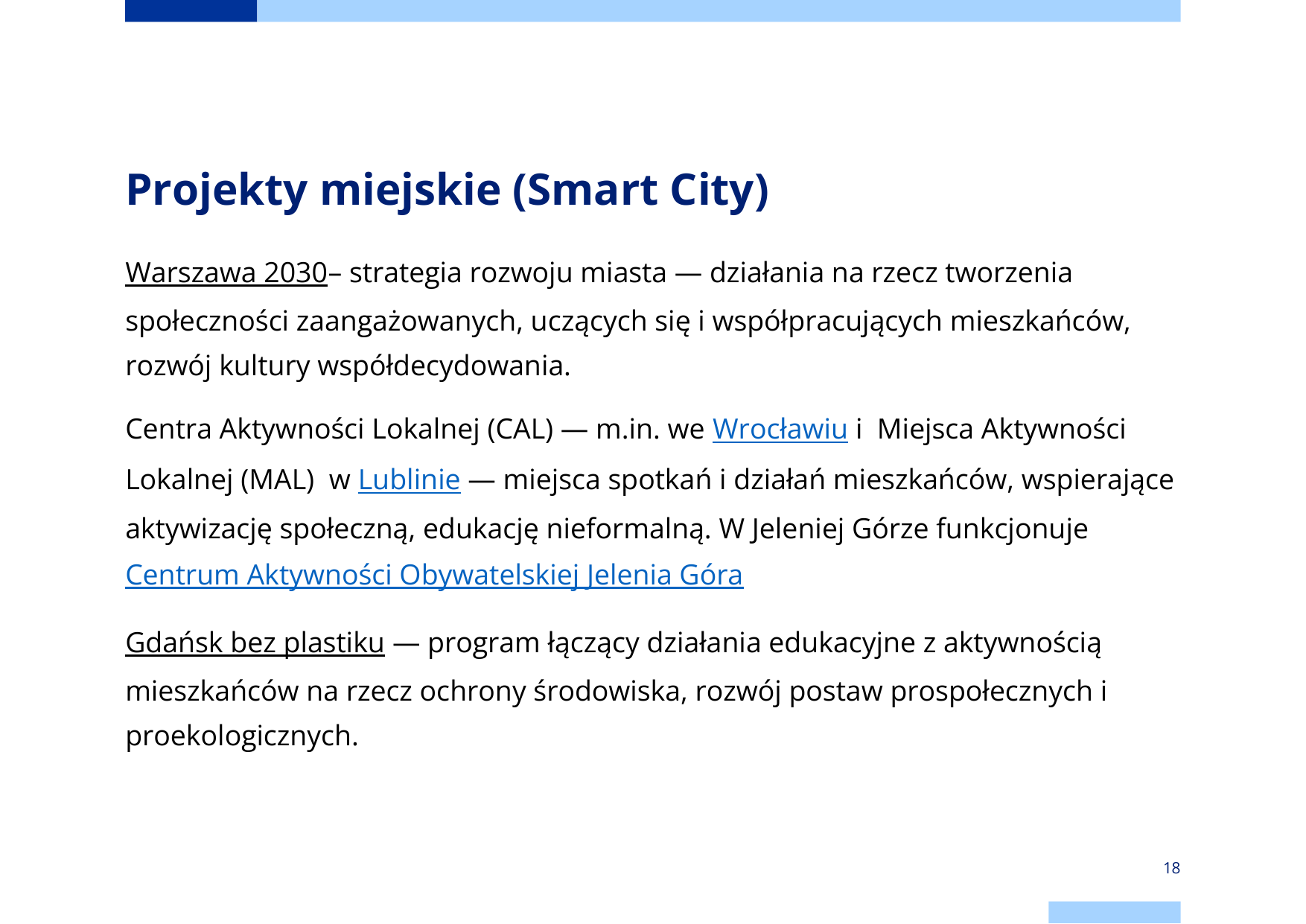

# Projekty miejskie (Smart City)
Warszawa 2030– strategia rozwoju miasta — działania na rzecz tworzenia społeczności zaangażowanych, uczących się i współpracujących mieszkańców, rozwój kultury współdecydowania.
Centra Aktywności Lokalnej (CAL) — m.in. we Wrocławiu i  Miejsca Aktywności Lokalnej (MAL)  w Lublinie — miejsca spotkań i działań mieszkańców, wspierające aktywizację społeczną, edukację nieformalną. W Jeleniej Górze funkcjonuje Centrum Aktywności Obywatelskiej Jelenia Góra
Gdańsk bez plastiku — program łączący działania edukacyjne z aktywnością mieszkańców na rzecz ochrony środowiska, rozwój postaw prospołecznych i proekologicznych.

18